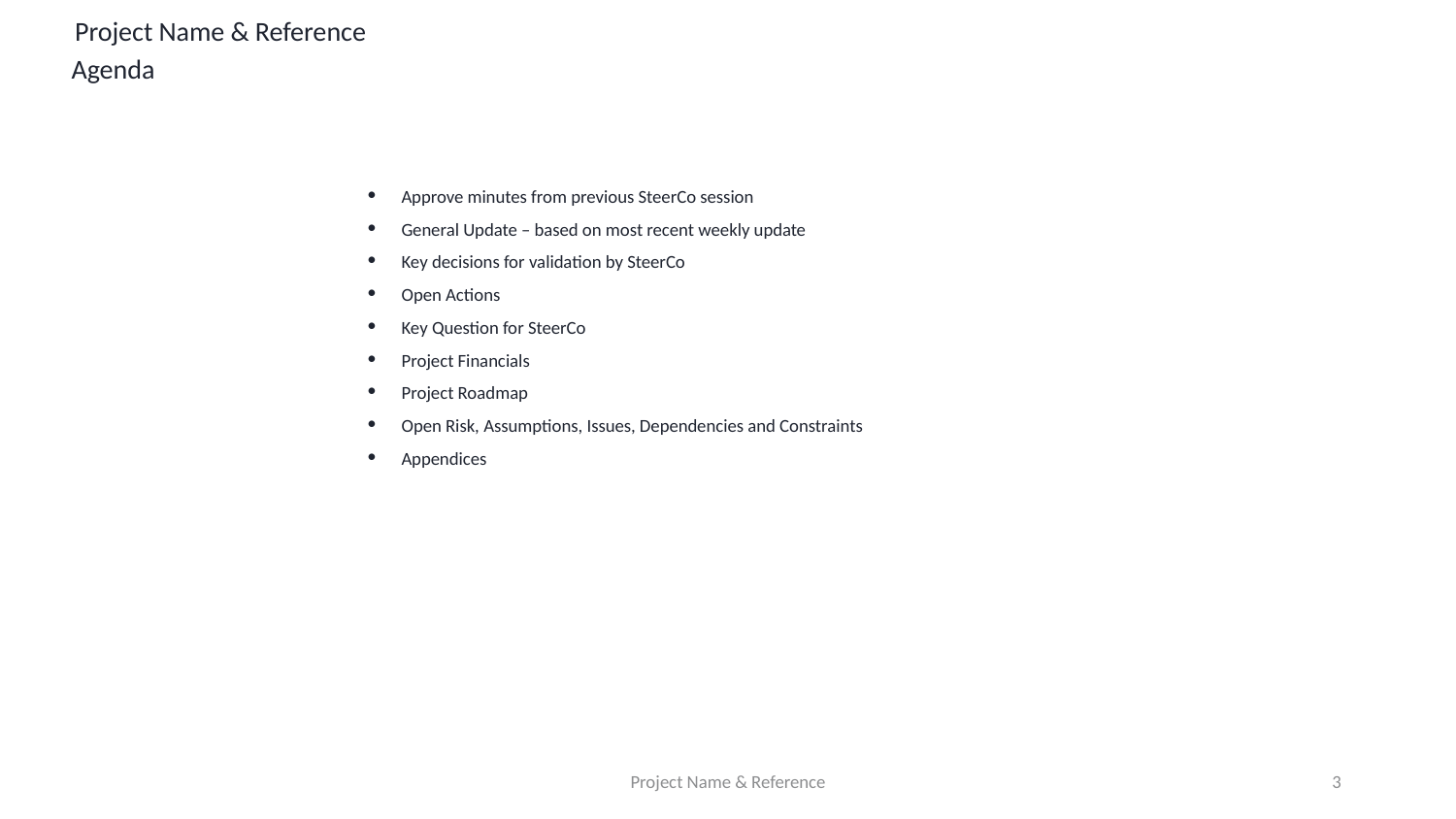

Project Name & Reference
Agenda
Approve minutes from previous SteerCo session
General Update – based on most recent weekly update
Key decisions for validation by SteerCo
Open Actions
Key Question for SteerCo
Project Financials
Project Roadmap
Open Risk, Assumptions, Issues, Dependencies and Constraints
Appendices

Project Name & Reference
3